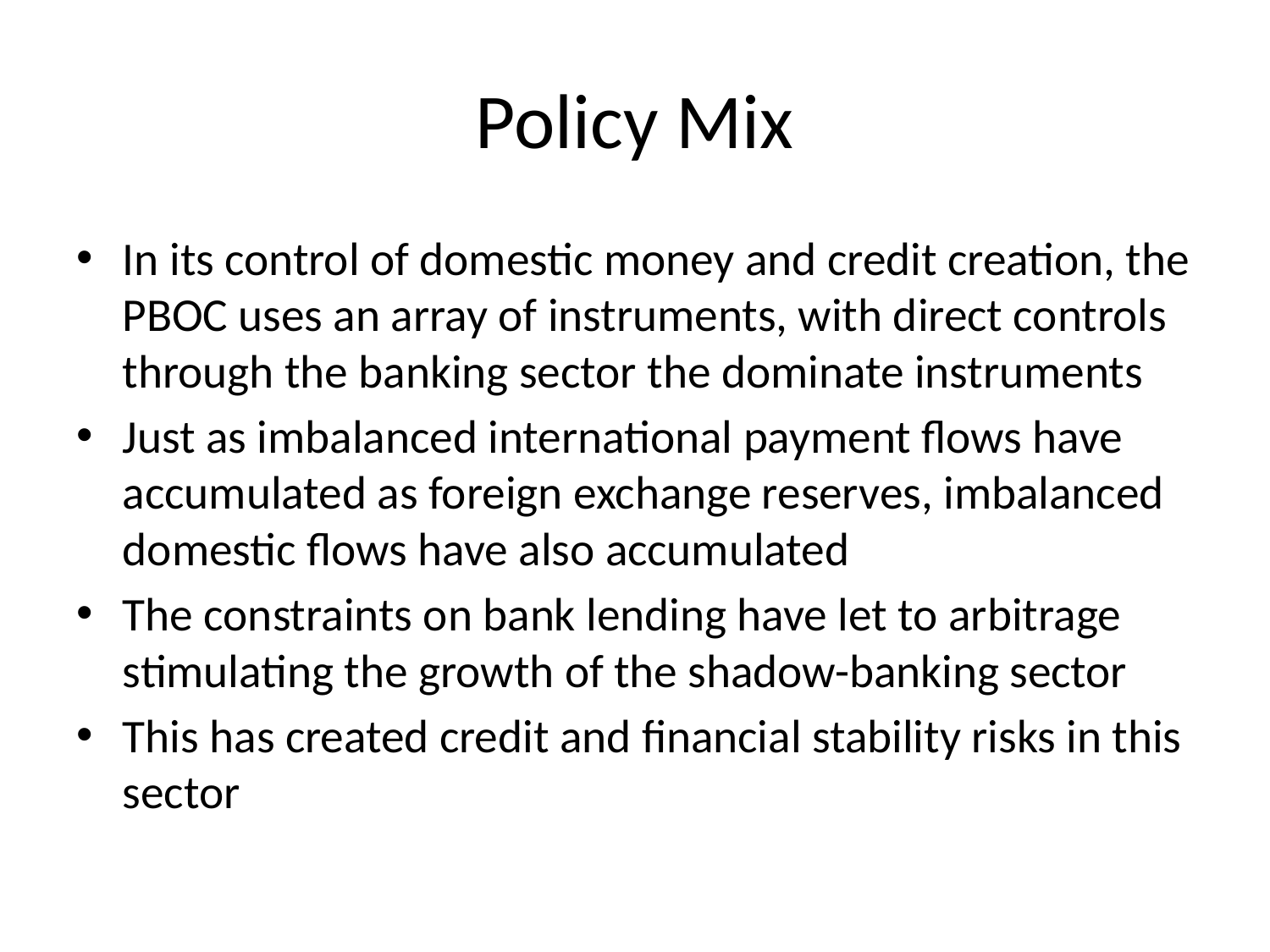

# Policy Mix
In its control of domestic money and credit creation, the PBOC uses an array of instruments, with direct controls through the banking sector the dominate instruments
Just as imbalanced international payment flows have accumulated as foreign exchange reserves, imbalanced domestic flows have also accumulated
The constraints on bank lending have let to arbitrage  stimulating the growth of the shadow-banking sector
This has created credit and financial stability risks in this sector